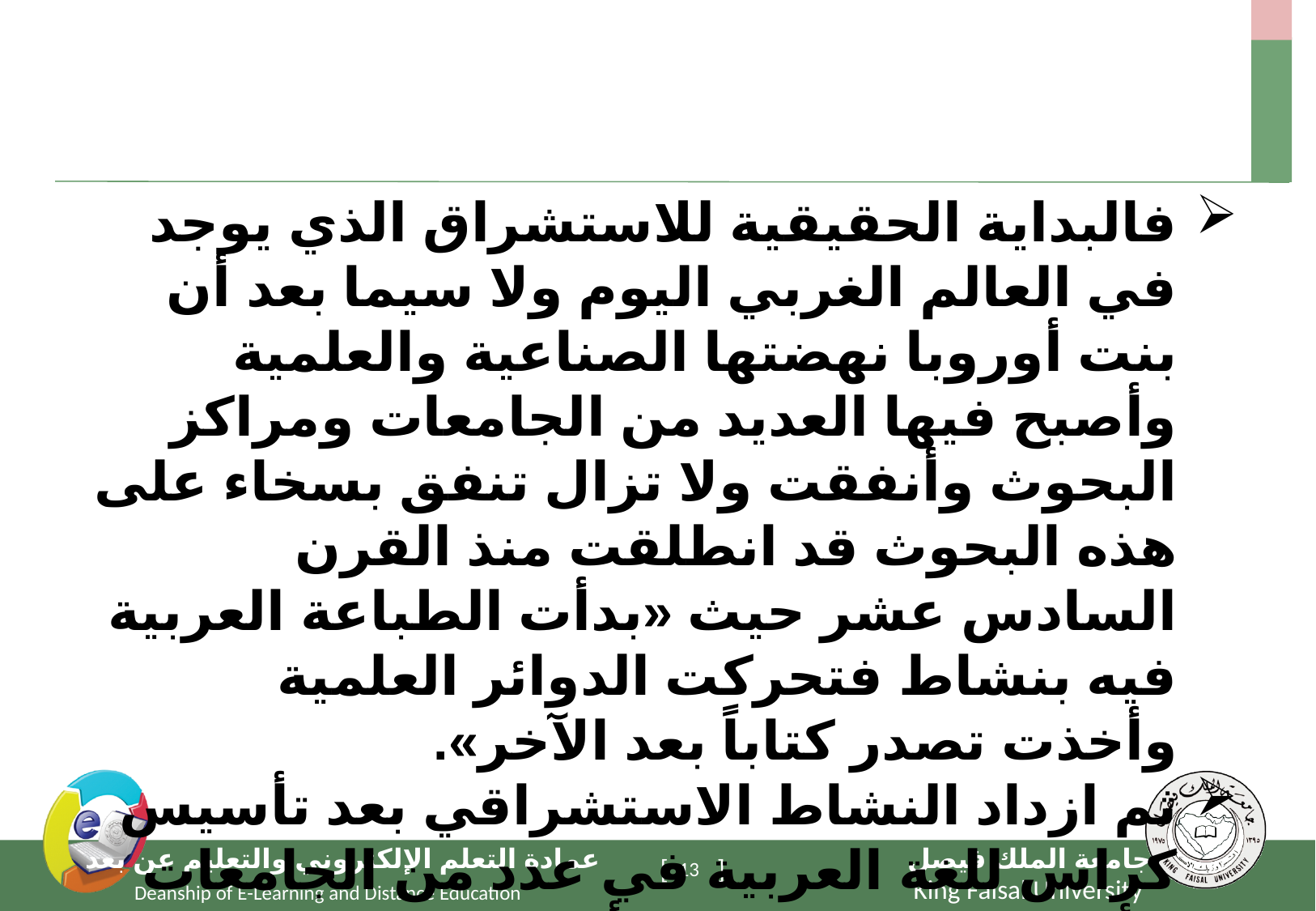

فالبداية الحقيقية للاستشراق الذي يوجد في العالم الغربي اليوم ولا سيما بعد أن بنت أوروبا نهضتها الصناعية والعلمية وأصبح فيها العديد من الجامعات ومراكز البحوث وأنفقت ولا تزال تنفق بسخاء على هذه البحوث قد انطلقت منذ القرن السادس عشر حيث «بدأت الطباعة العربية فيه بنشاط فتحركت الدوائر العلمية وأخذت تصدر كتاباً بعد الآخر».
ثم ازداد النشاط الاستشراقي بعد تأسيس كراس للغة العربية في عدد من الجامعات الأوروبية مثل كرسي أكسفورد عام 1638 وكامبريدج عام 1632

13